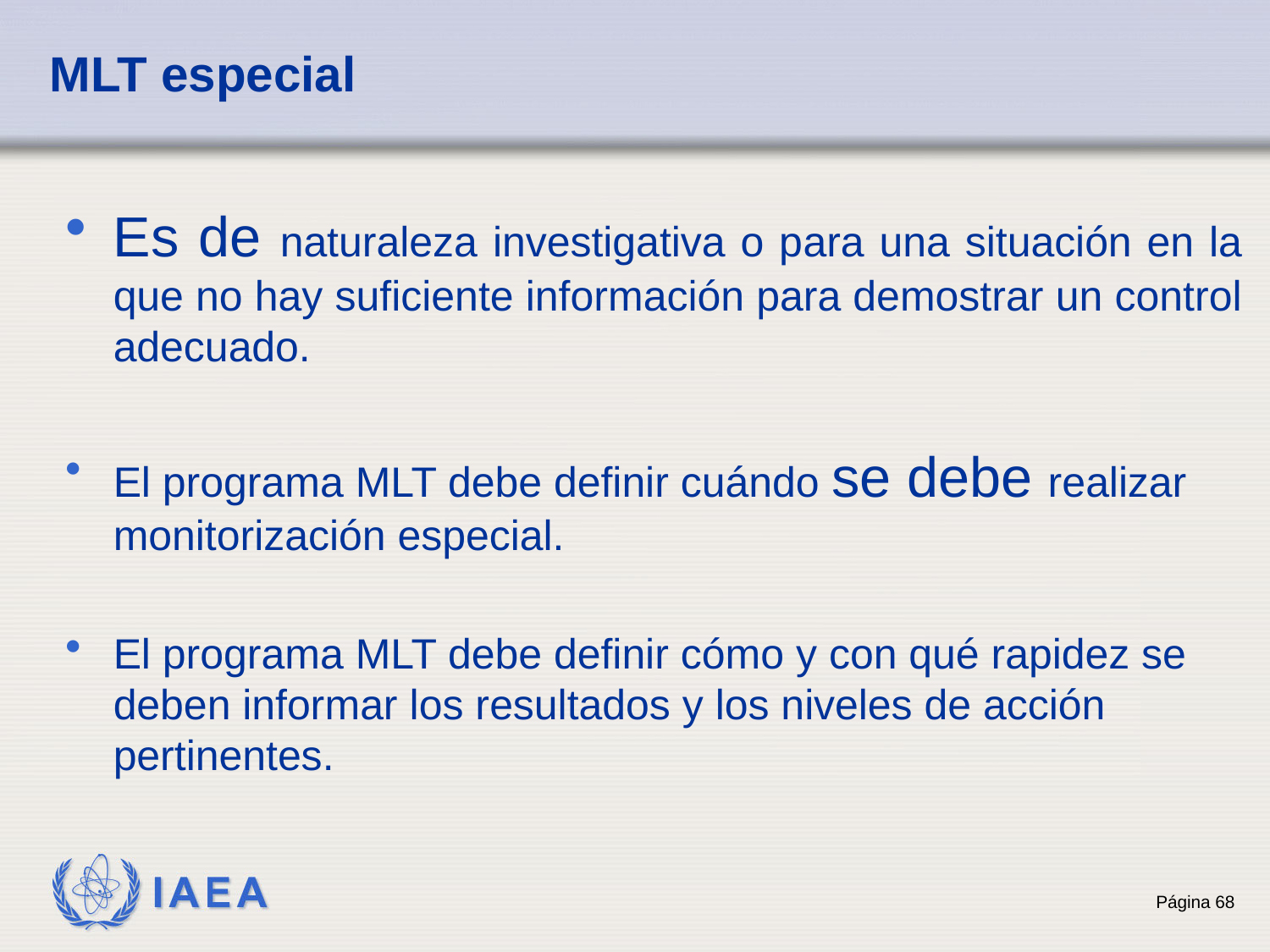

# MLT especial
Es de naturaleza investigativa o para una situación en la que no hay suficiente información para demostrar un control adecuado.

El programa MLT debe definir cuándo se debe realizar monitorización especial.

El programa MLT debe definir cómo y con qué rapidez se deben informar los resultados y los niveles de acción pertinentes.
68